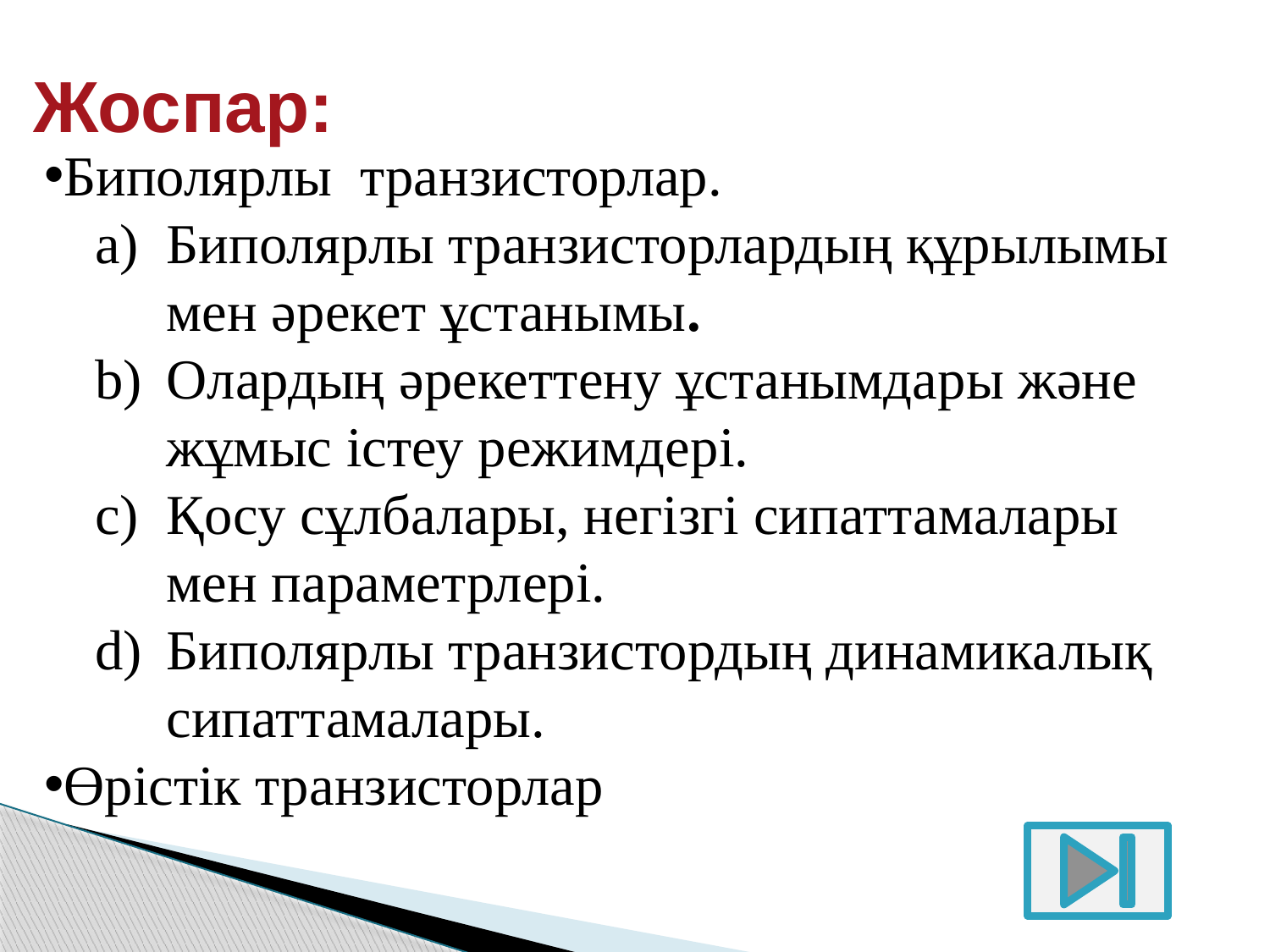

Жоспар:
Биполярлы  транзисторлар.
Биполярлы транзисторлардың құрылымы мен әрекет ұстанымы.
Олардың әрекеттену ұстанымдары және жұмыс істеу режимдері.
Қосу сұлбалары, негізгі сипаттамалары мен параметрлері.
Биполярлы транзистордың динамикалық сипаттамалары.
Өрістік транзисторлар